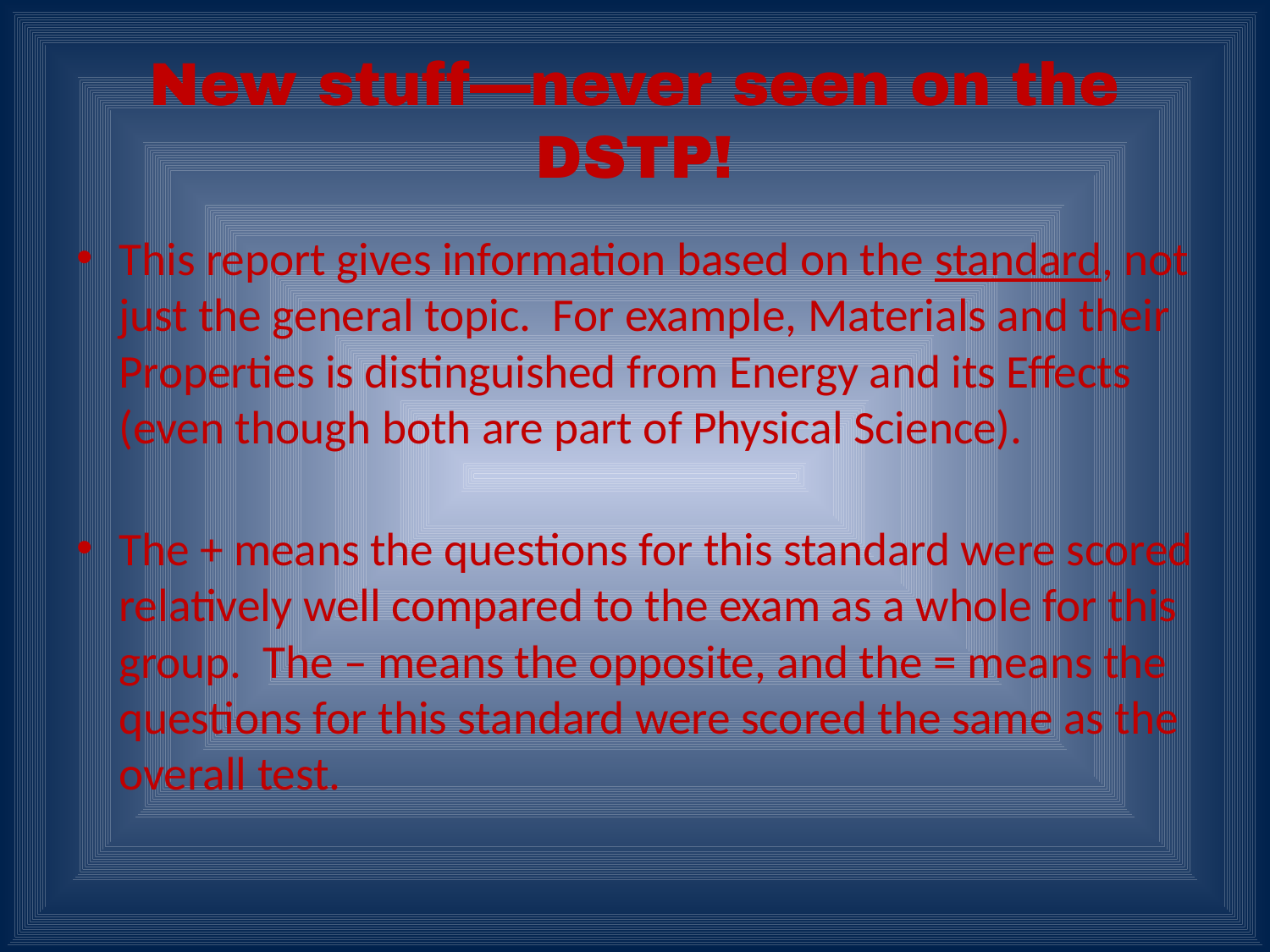

# New stuff—never seen on the DSTP!
This report gives information based on the standard, not just the general topic.  For example, Materials and their Properties is distinguished from Energy and its Effects (even though both are part of Physical Science).
The + means the questions for this standard were scored relatively well compared to the exam as a whole for this group.  The – means the opposite, and the = means the questions for this standard were scored the same as the overall test.